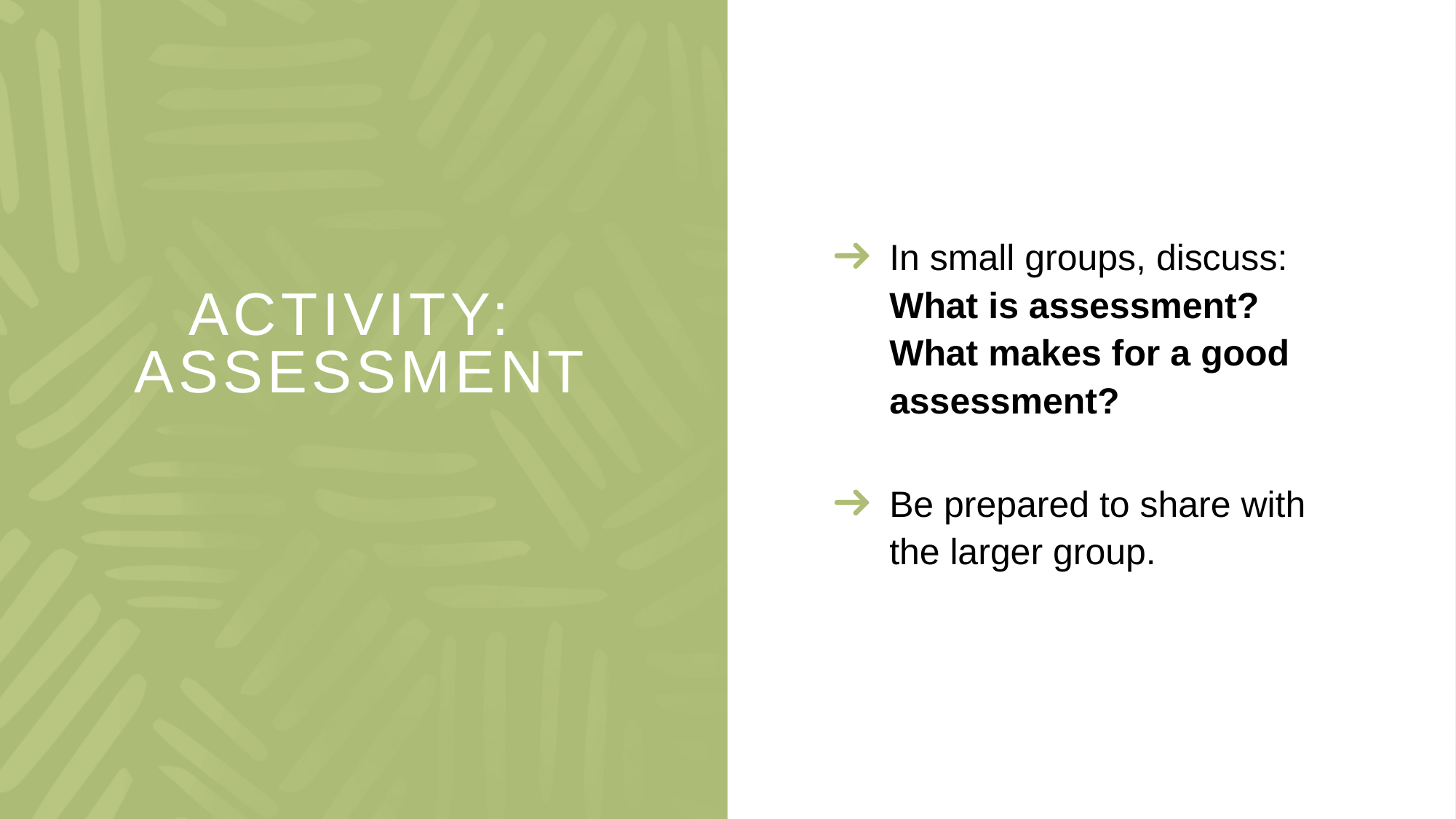

In small groups, discuss: What is assessment?  What makes for a good assessment?
Be prepared to share with the larger group.
# ActivitY: Assessment